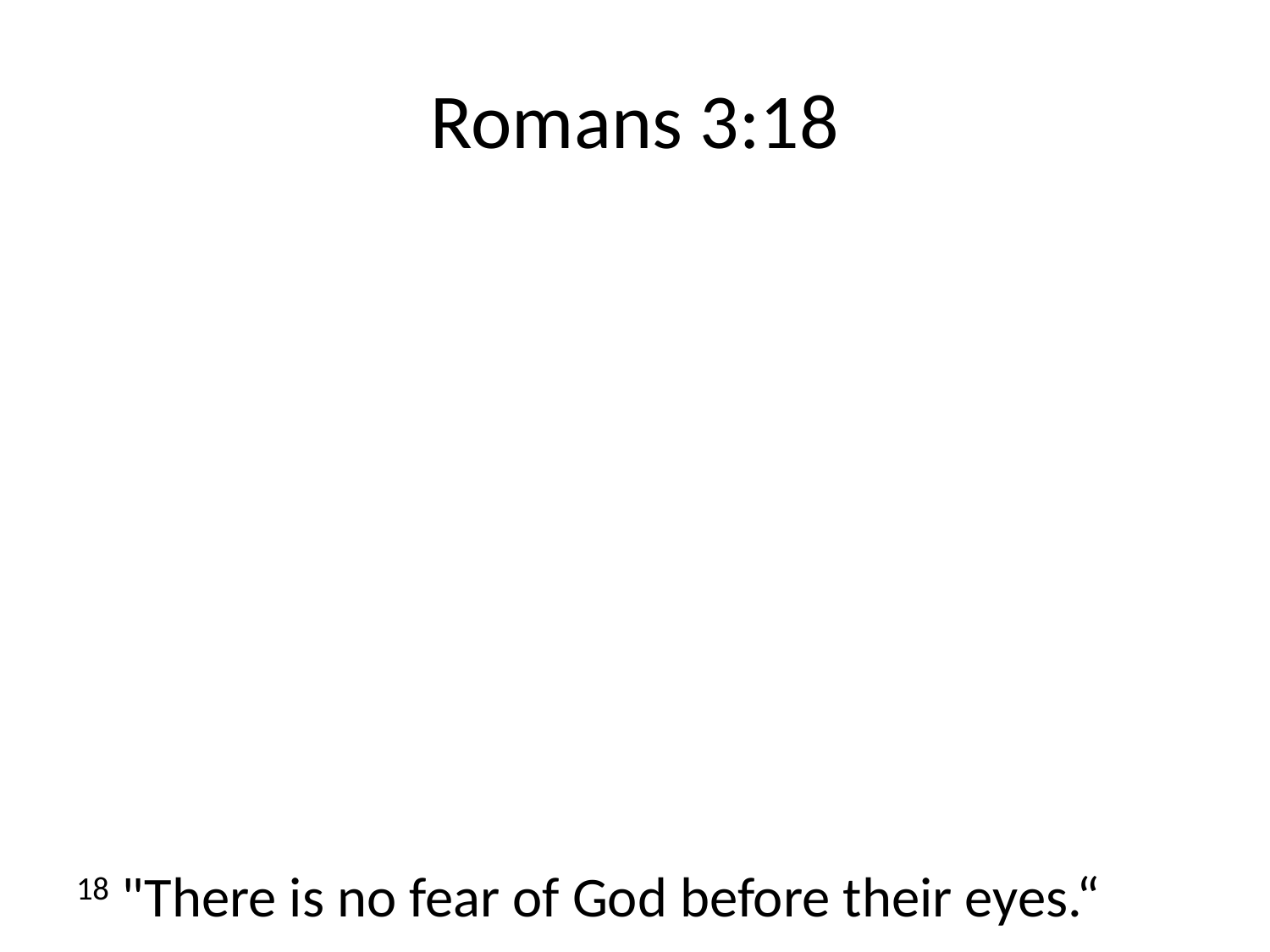

# Romans 3:18

18 "There is no fear of God before their eyes.“